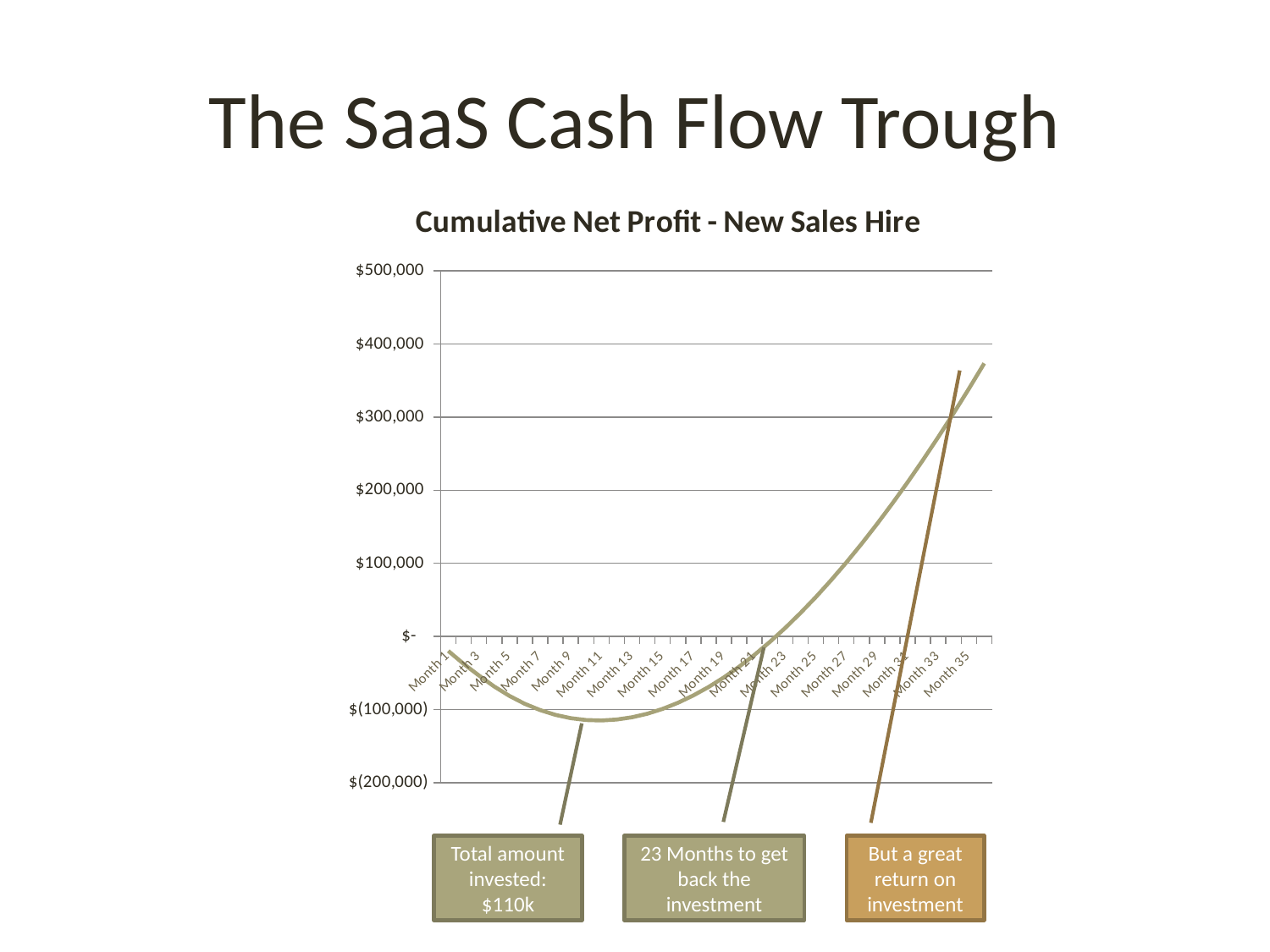

# The SaaS Cash Flow Trough

### Chart: Cumulative Net Profit - New Sales Hire

| Category | Cumulative Net Profit |
|---|---|
| Month 1 | -19763.8888888889 |
| Month 2 | -37379.5138888889 |
| Month 3 | -53278.70659722222 |
| Month 4 | -68438.6833767361 |
| Month 5 | -81358.54962565105 |
| Month 6 | -92094.308107232 |
| Month 7 | -100700.5615156623 |
| Month 8 | -107230.5474777707 |
| Month 9 | -111736.1726797154 |
| Month 10 | -114268.0461405002 |
| Month 11 | -114875.5116536544 |
| Month 12 | -113606.6794178686 |
| Month 13 | -110508.4568768663 |
| Month 14 | -105626.578788278 |
| Month 15 | -99005.63654079326 |
| Month 16 | -90689.10673838455 |
| Month 17 | -80719.37906992495 |
| Month 18 | -69137.78348206572 |
| Month 19 | -55984.61667279183 |
| Month 20 | -41299.1679226387 |
| Month 21 | -25119.74428012828 |
| Month 22 | -7483.69511756953 |
| Month 23 | 11572.56392703636 |
| Month 24 | 32013.52760663826 |
| Month 25 | 53804.57830536109 |
| Month 26 | 76911.96384772714 |
| Month 27 | 101302.7758626452 |
| Month 28 | 126944.9286883011 |
| Month 29 | 153807.138804427 |
| Month 30 | 181858.9047787607 |
| Month 31 | 211070.4877148474 |
| Month 32 | 241412.892188643 |
| Month 33 | 272857.8476617046 |
| Month 34 | 305377.790359051 |
| Month 35 | 338945.8456000745 |
| Month 36 | 373535.8105711838 |
Total amount invested: $110k
23 Months to get back the investment
But a great return on investment